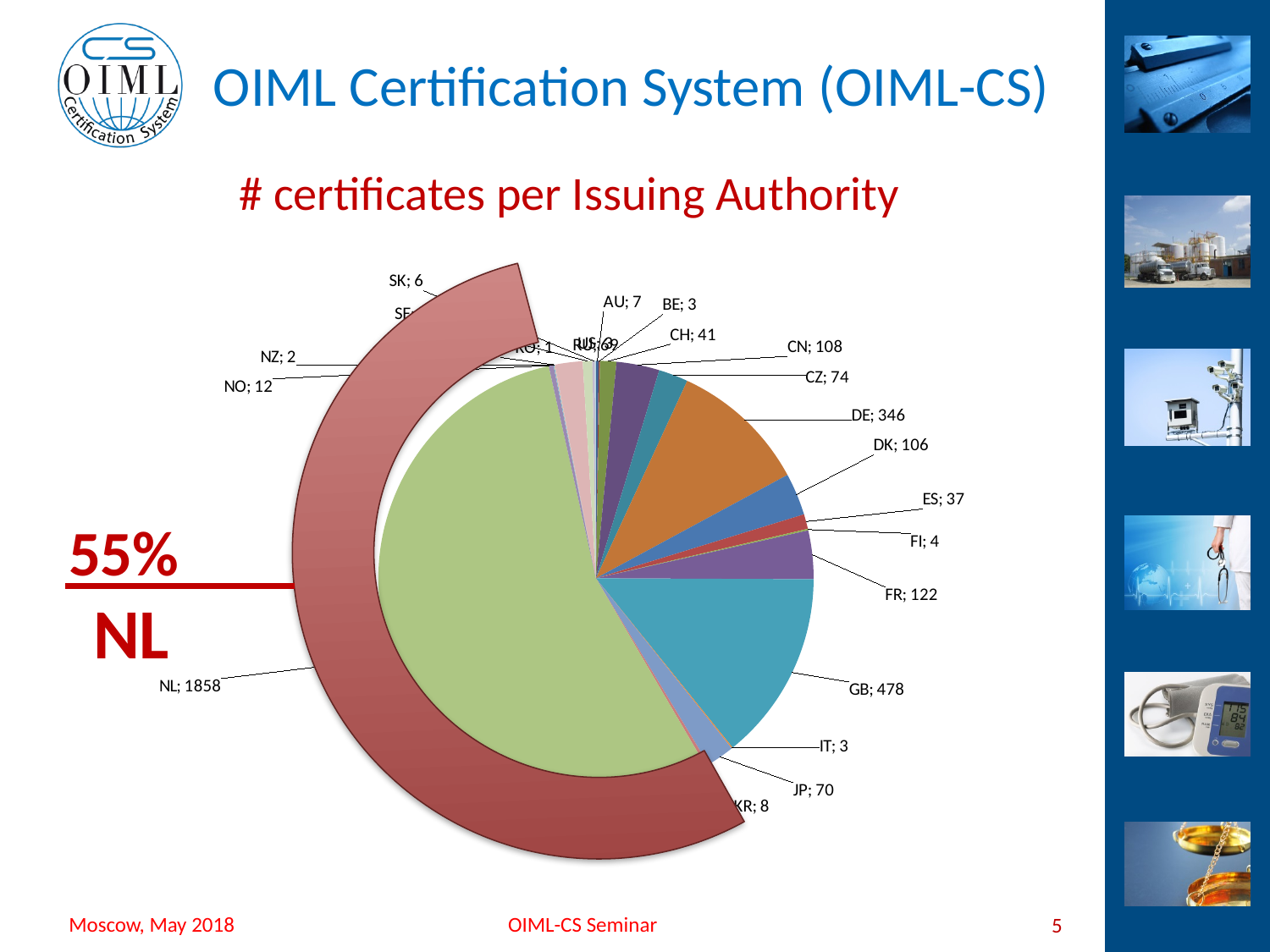

# # certificates per Issuing Authority

55%
NL

[unsupported chart]

5